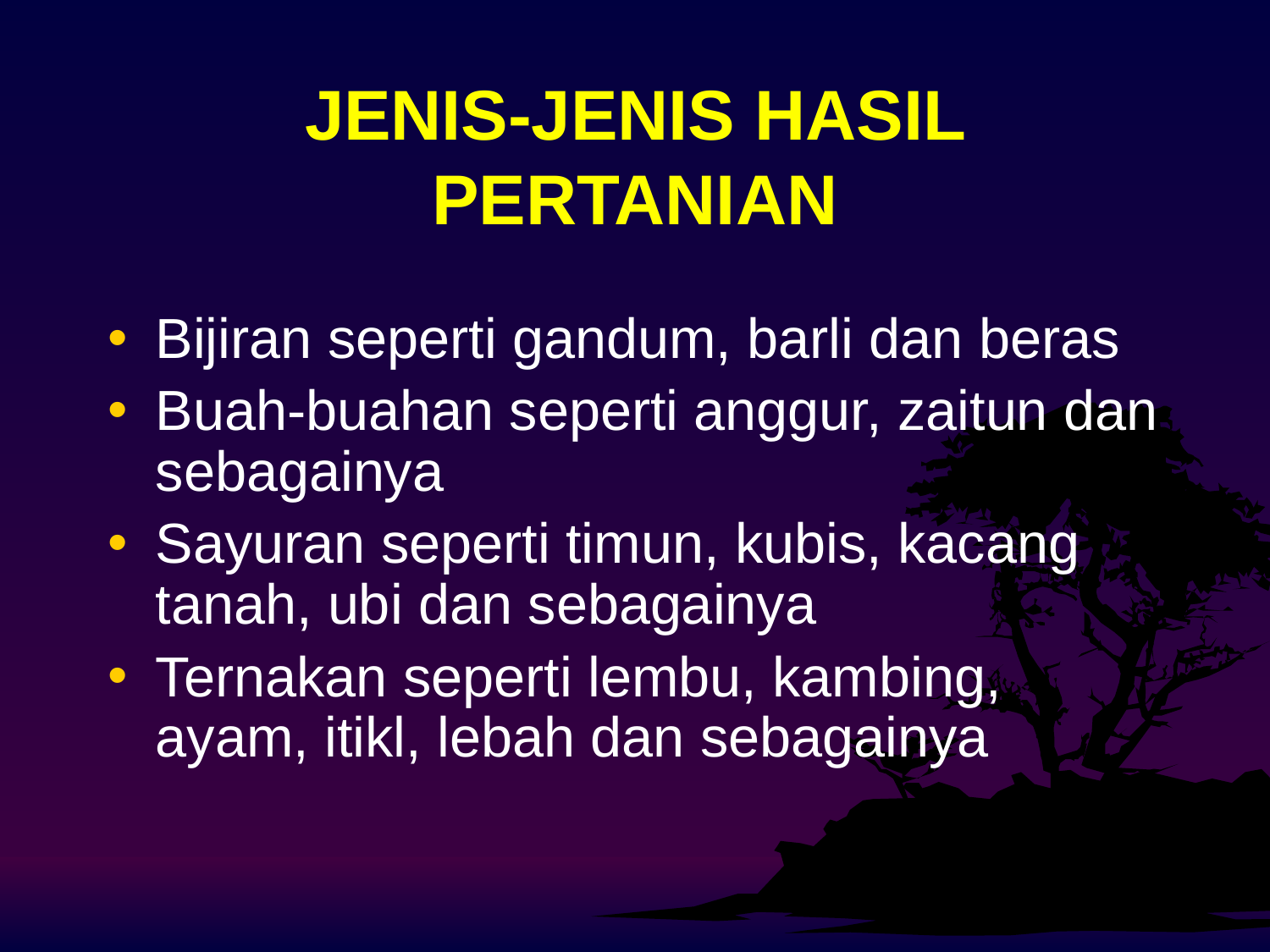

# JENIS-JENIS HASIL PERTANIAN

Bijiran seperti gandum, barli dan beras
Buah-buahan seperti anggur, zaitun dan sebagainya
Sayuran seperti timun, kubis, kacang tanah, ubi dan sebagainya
Ternakan seperti lembu, kambing, ayam, itikl, lebah dan sebagainya